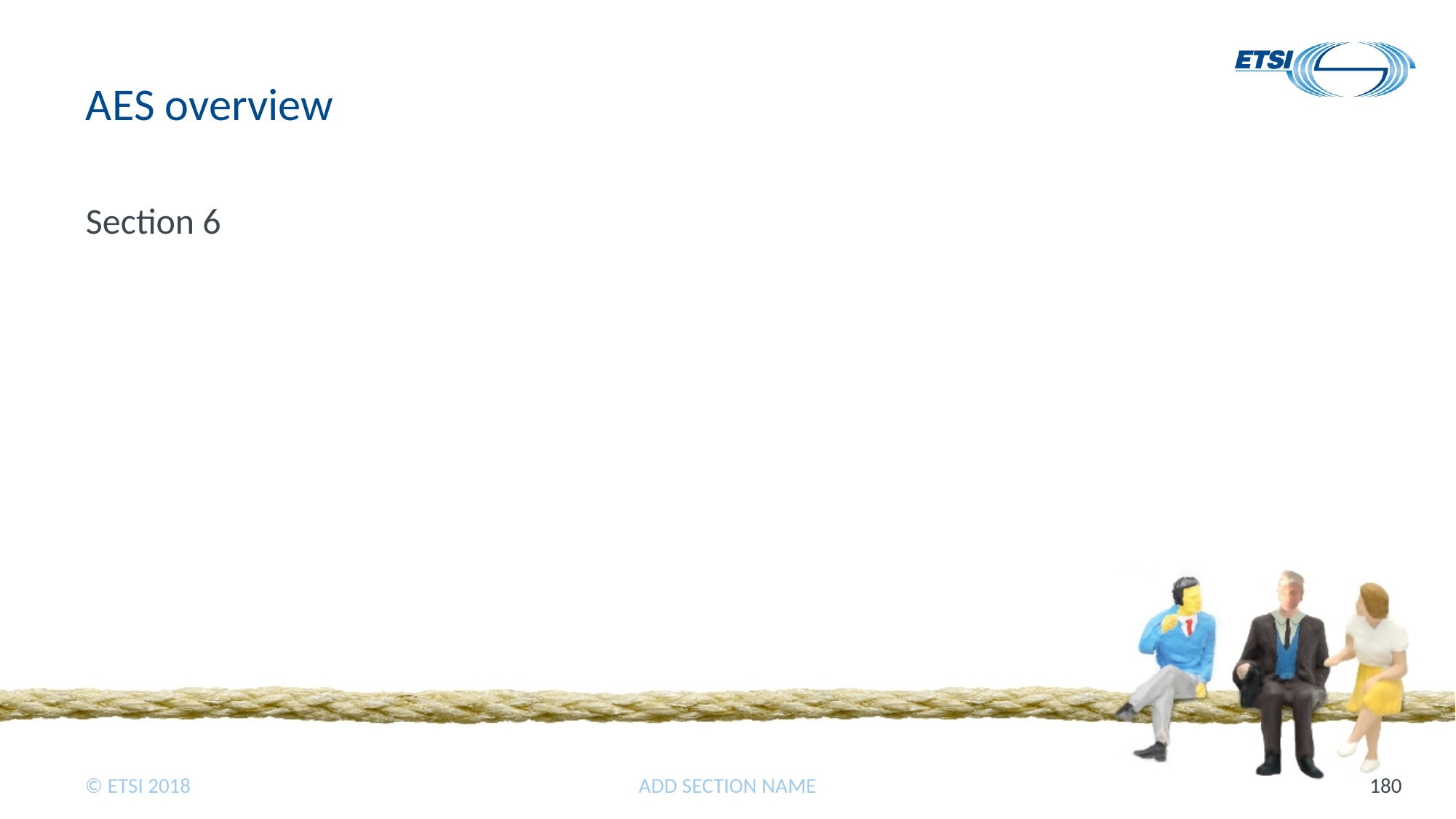

# AES overview
Section 6
ADD SECTION NAME